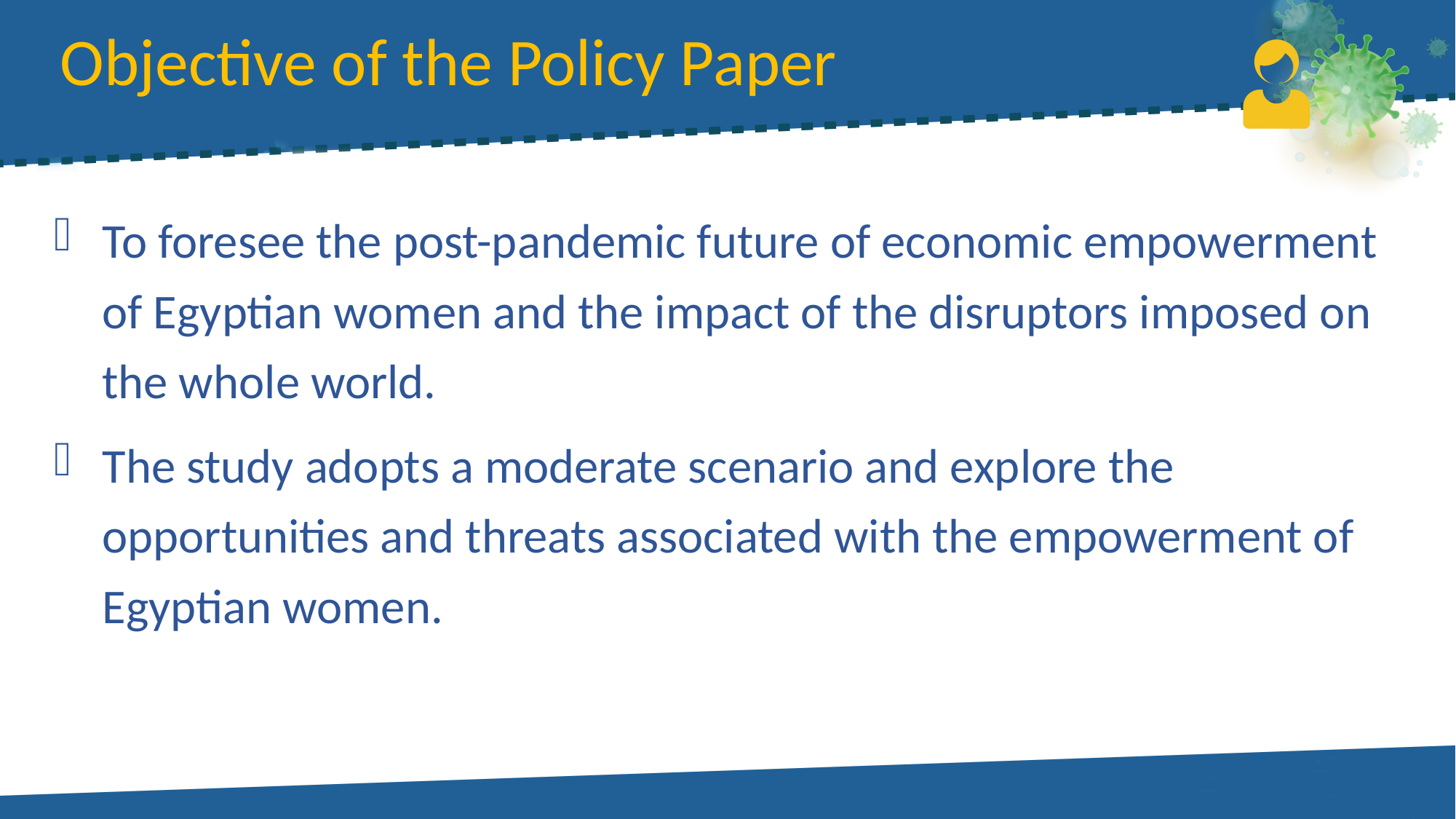

# Objective of the Policy Paper
To foresee the post-pandemic future of economic empowerment of Egyptian women and the impact of the disruptors imposed on the whole world.
The study adopts a moderate scenario and explore the opportunities and threats associated with the empowerment of Egyptian women.